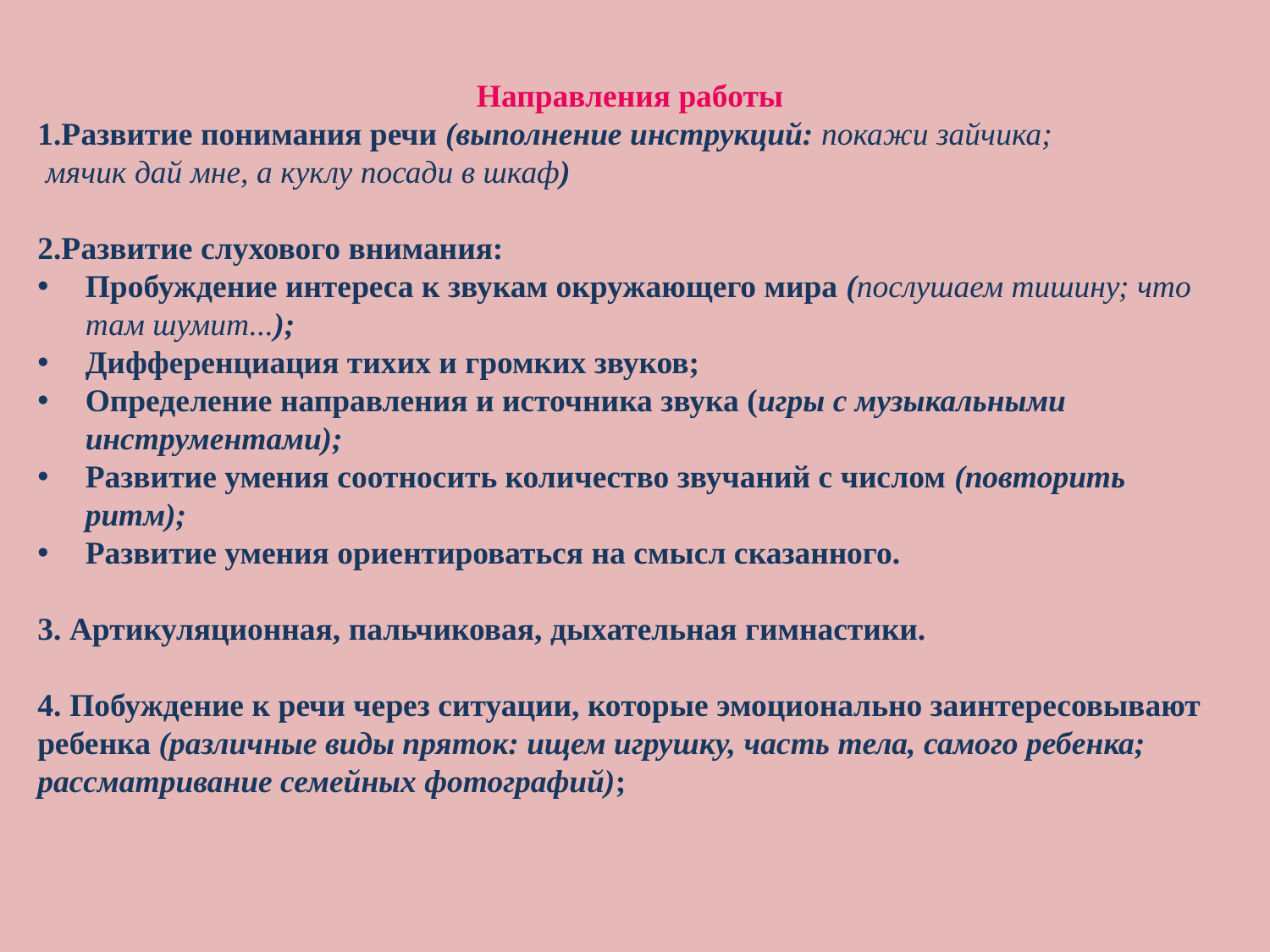

Направления работы
1.Развитие понимания речи (выполнение инструкций: покажи зайчика;
 мячик дай мне, а куклу посади в шкаф)

2.Развитие слухового внимания:
Пробуждение интереса к звукам окружающего мира (послушаем тишину; что там шумит...);
Дифференциация тихих и громких звуков;
Определение направления и источника звука (игры с музыкальными инструментами);
Развитие умения соотносить количество звучаний с числом (повторить ритм);
Развитие умения ориентироваться на смысл сказанного.

3. Артикуляционная, пальчиковая, дыхательная гимнастики.

4. Побуждение к речи через ситуации, которые эмоционально заинтересовывают ребенка (различные виды пряток: ищем игрушку, часть тела, самого ребенка;  рассматривание семейных фотографий);